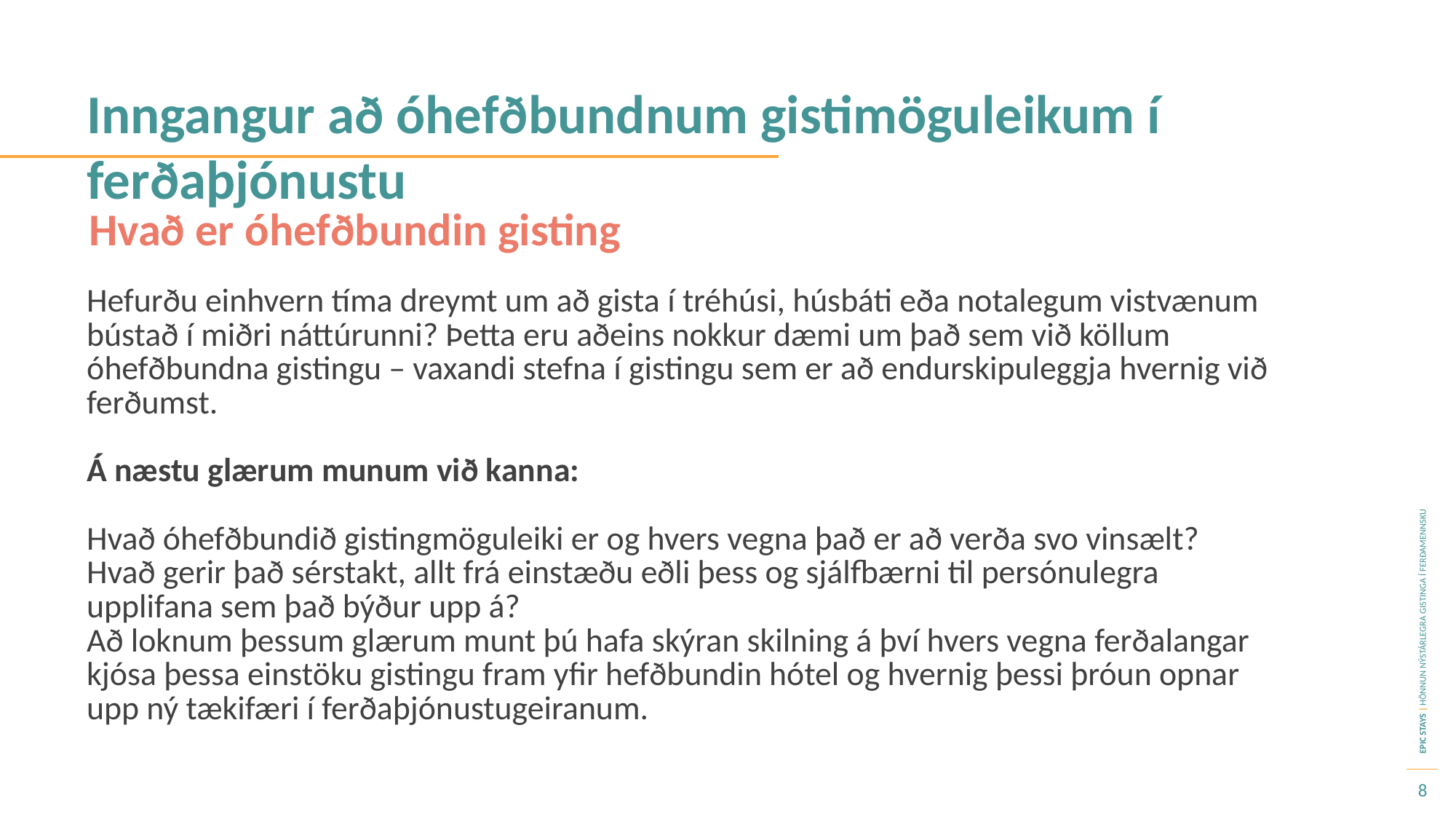

Inngangur að óhefðbundnum gistimöguleikum í ferðaþjónustu
Hvað er óhefðbundin gisting
Hefurðu einhvern tíma dreymt um að gista í tréhúsi, húsbáti eða notalegum vistvænum bústað í miðri náttúrunni? Þetta eru aðeins nokkur dæmi um það sem við köllum óhefðbundna gistingu – vaxandi stefna í gistingu sem er að endurskipuleggja hvernig við ferðumst.

Á næstu glærum munum við kanna:

Hvað óhefðbundið gistingmöguleiki er og hvers vegna það er að verða svo vinsælt?
Hvað gerir það sérstakt, allt frá einstæðu eðli þess og sjálfbærni til persónulegra upplifana sem það býður upp á?
Að loknum þessum glærum munt þú hafa skýran skilning á því hvers vegna ferðalangar kjósa þessa einstöku gistingu fram yfir hefðbundin hótel og hvernig þessi þróun opnar upp ný tækifæri í ferðaþjónustugeiranum.
8